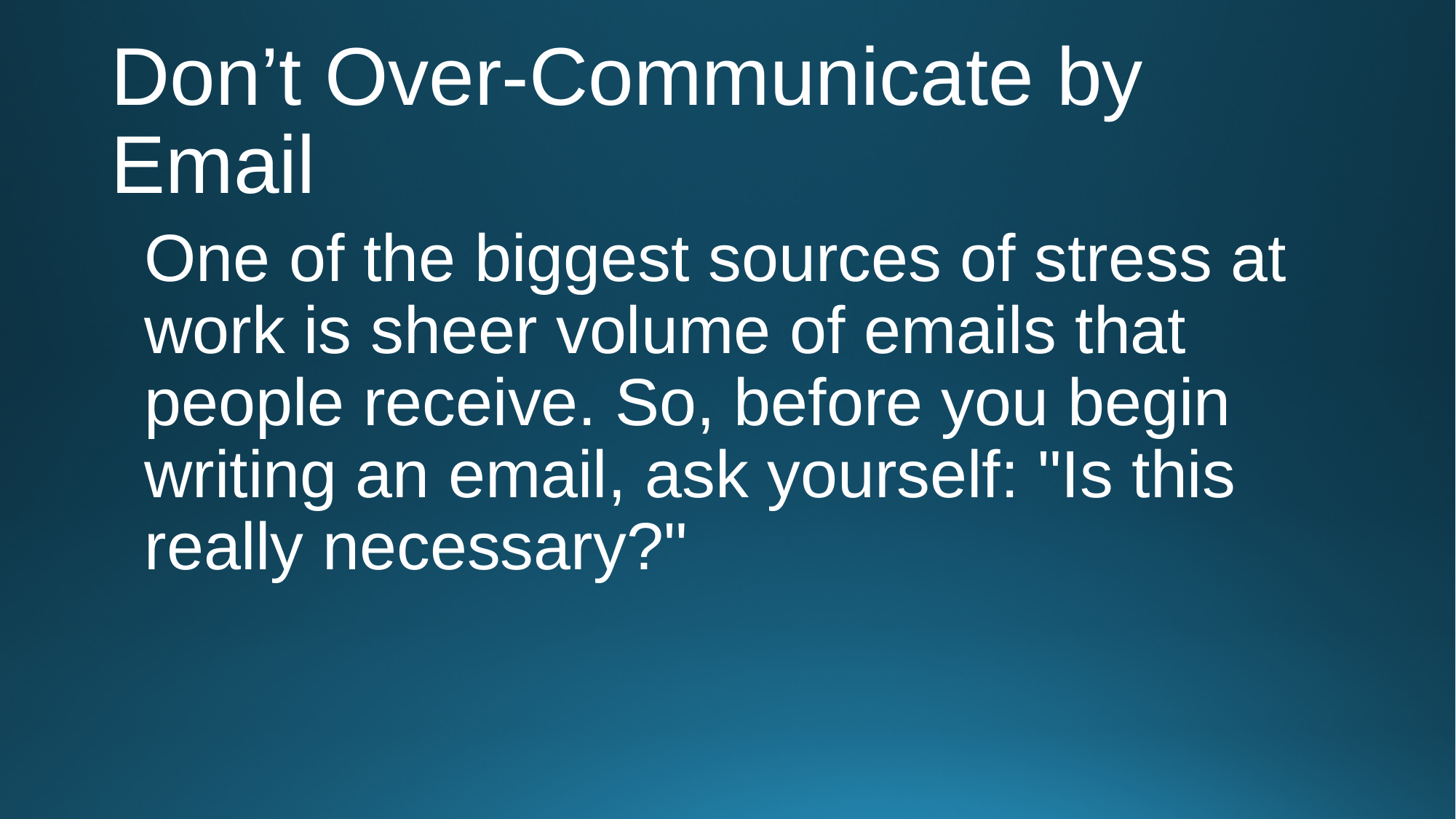

# Don’t Over-Communicate by Email
One of the biggest sources of stress at work is sheer volume of emails that people receive. So, before you begin writing an email, ask yourself: "Is this really necessary?"